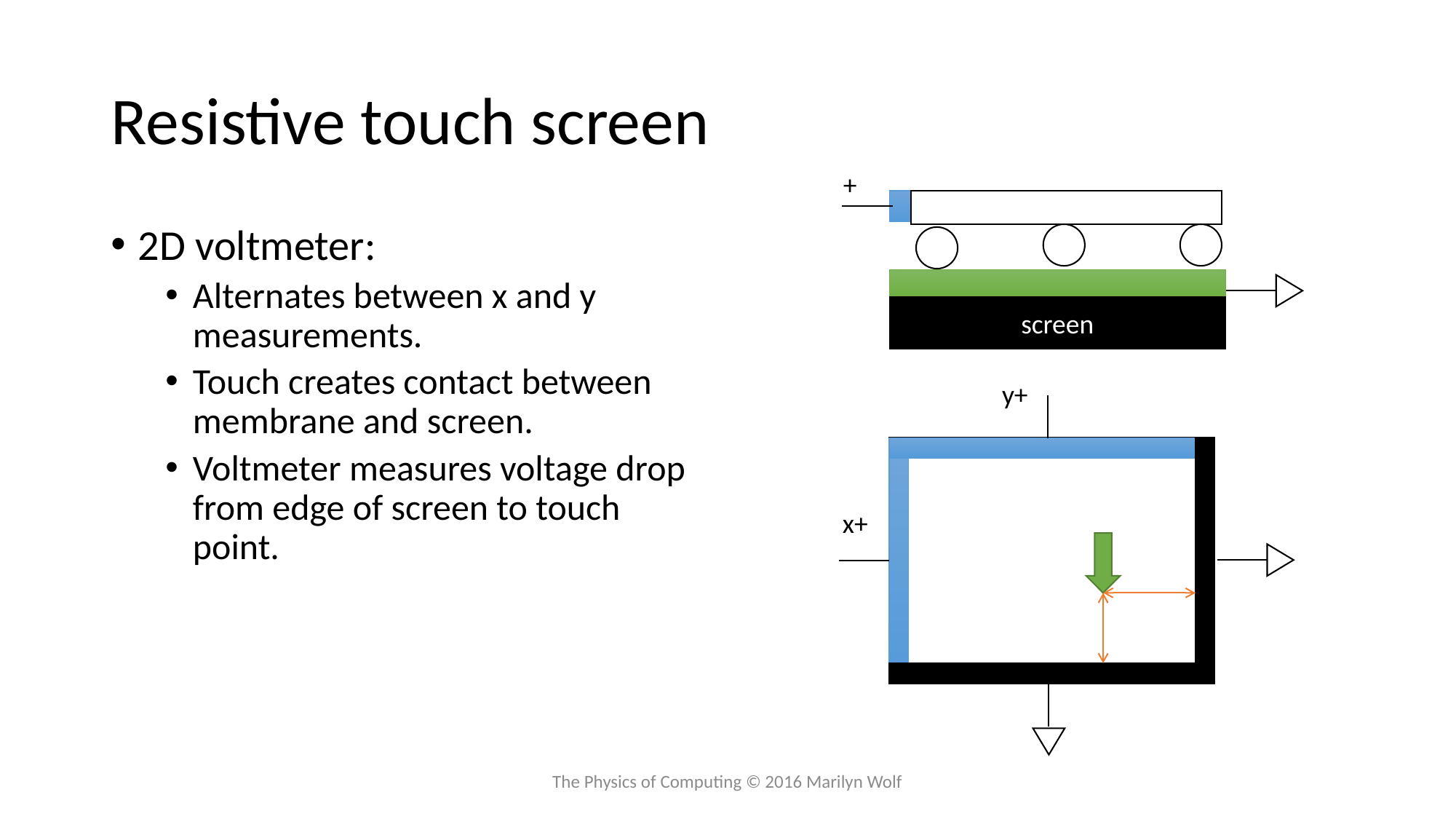

# Resistive touch screen
+

2D voltmeter:
Alternates between x and y measurements.
Touch creates contact between membrane and screen.
Voltmeter measures voltage drop from edge of screen to touch point.

screen
y+

x+

The Physics of Computing © 2016 Marilyn Wolf